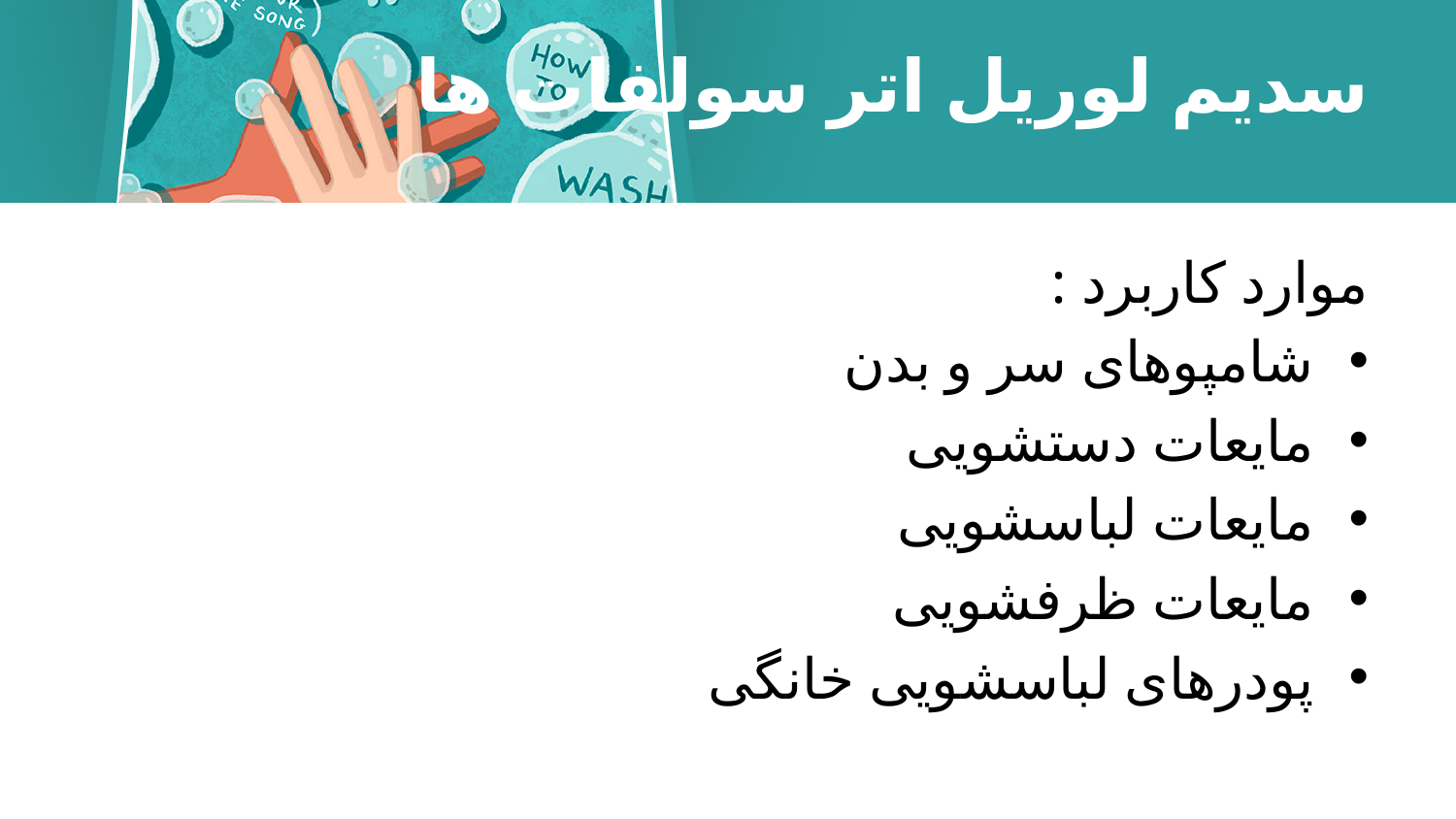

# سدیم لوریل اتر سولفات ها
موارد كاربرد :
شامپوهای سر و بدن
مایعات دستشویی
مایعات لباسشویی
مایعات ظرفشویی
پودرهای لباسشویی خانگی